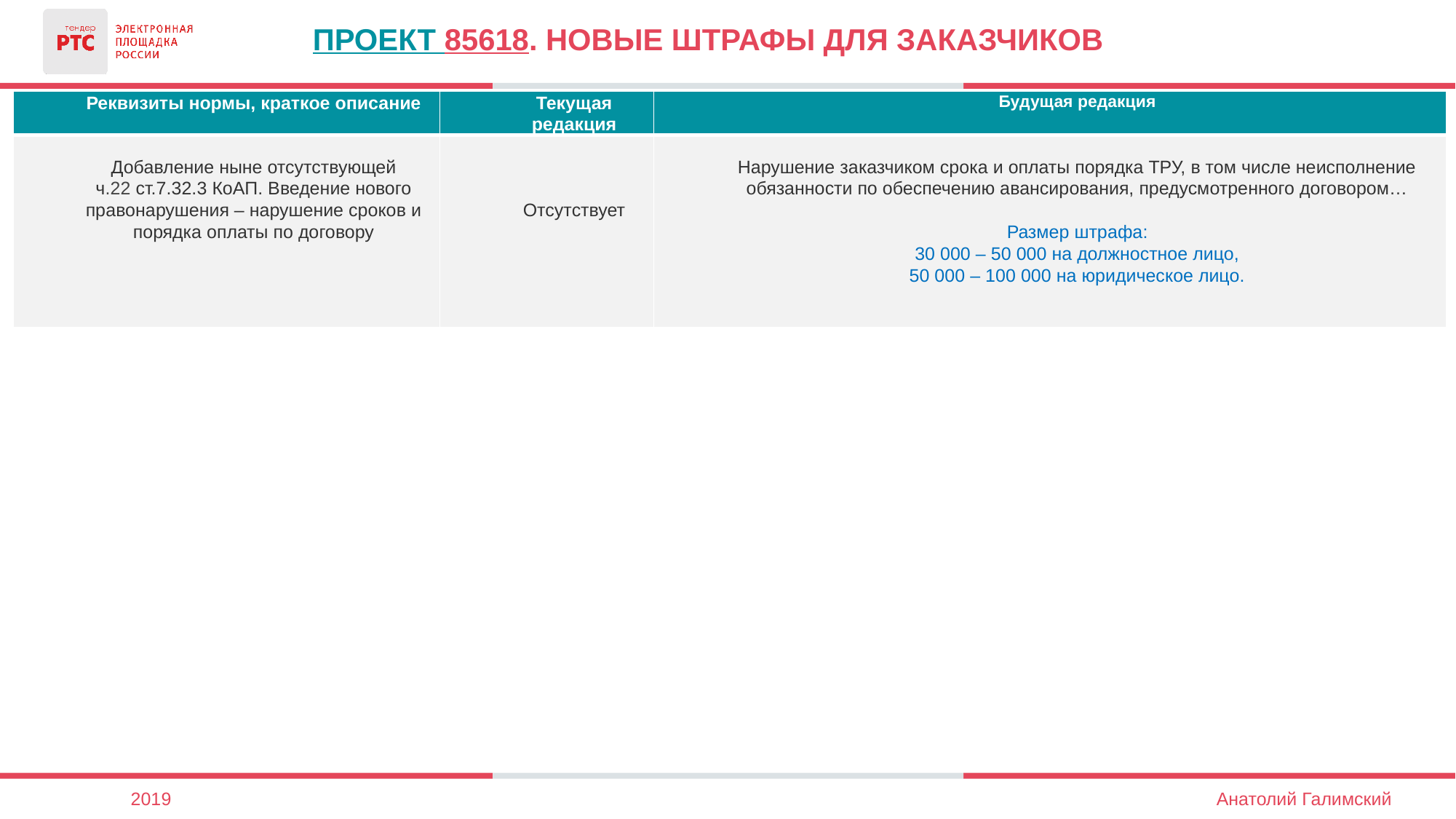

# Проект 85618. новые штрафы для заказчиков

| Реквизиты нормы, краткое описание | Текущая редакция | Будущая редакция |
| --- | --- | --- |
| Добавление ныне отсутствующей ч.22 ст.7.32.3 КоАП. Введение нового правонарушения – нарушение сроков и порядка оплаты по договору | Отсутствует | Нарушение заказчиком срока и оплаты порядка ТРУ, в том числе неисполнение обязанности по обеспечению авансирования, предусмотренного договором… Размер штрафа: 30 000 – 50 000 на должностное лицо, 50 000 – 100 000 на юридическое лицо. |

2019
Анатолий Галимский